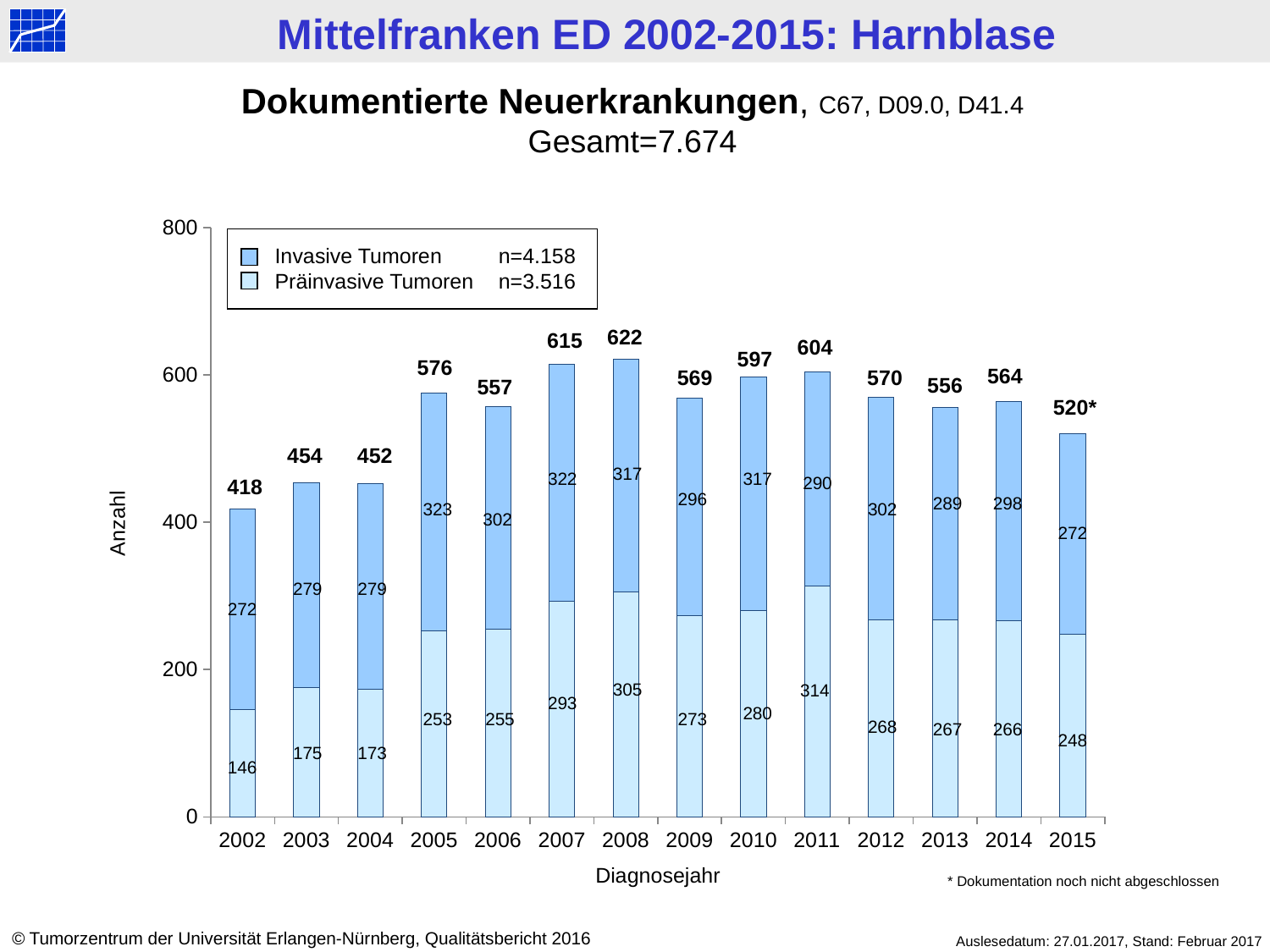

Dokumentierte Neuerkrankungen, C67, D09.0, D41.4
Gesamt=7.674

### Chart

| Category | präinvasiv | invasiv |
|---|---|---|
| 2002 | 146.0 | 272.0 |
| 2003 | 175.0 | 279.0 |
| 2004 | 173.0 | 279.0 |
| 2005 | 253.0 | 323.0 |
| 2006 | 255.0 | 302.0 |
| 2007 | 293.0 | 322.0 |
| 2008 | 305.0 | 317.0 |
| 2009 | 273.0 | 296.0 |
| 2010 | 280.0 | 317.0 |
| 2011 | 314.0 | 290.0 |
| 2012 | 268.0 | 302.0 |
| 2013 | 267.0 | 289.0 |
| 2014 | 266.0 | 298.0 |
| 2015 | 248.0 | 272.0 |
Invasive Tumoren 		n=4.158
Präinvasive Tumoren	n=3.516

622
615
604
597
576
564
569
570
556
557
520*
452
454
317
322
317
290
418
296
289
298
323
302
302
Anzahl
272
279
279
272
305
314
293
280
253
255
273
268
267
266
248
175
173
146
Diagnosejahr
* Dokumentation noch nicht abgeschlossen